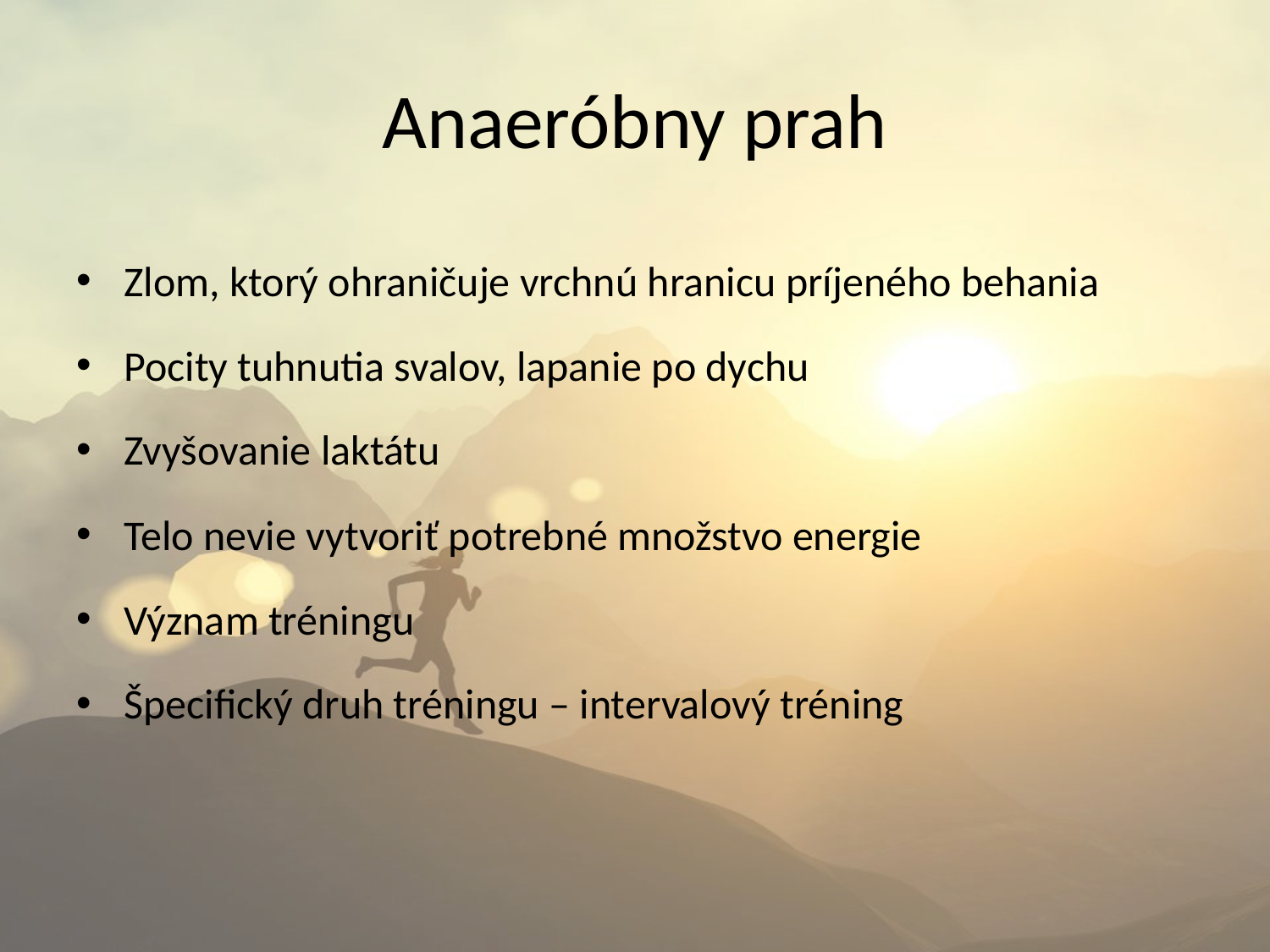

# Anaeróbny prah
Zlom, ktorý ohraničuje vrchnú hranicu príjeného behania
Pocity tuhnutia svalov, lapanie po dychu
Zvyšovanie laktátu
Telo nevie vytvoriť potrebné množstvo energie
Význam tréningu
Špecifický druh tréningu – intervalový tréning